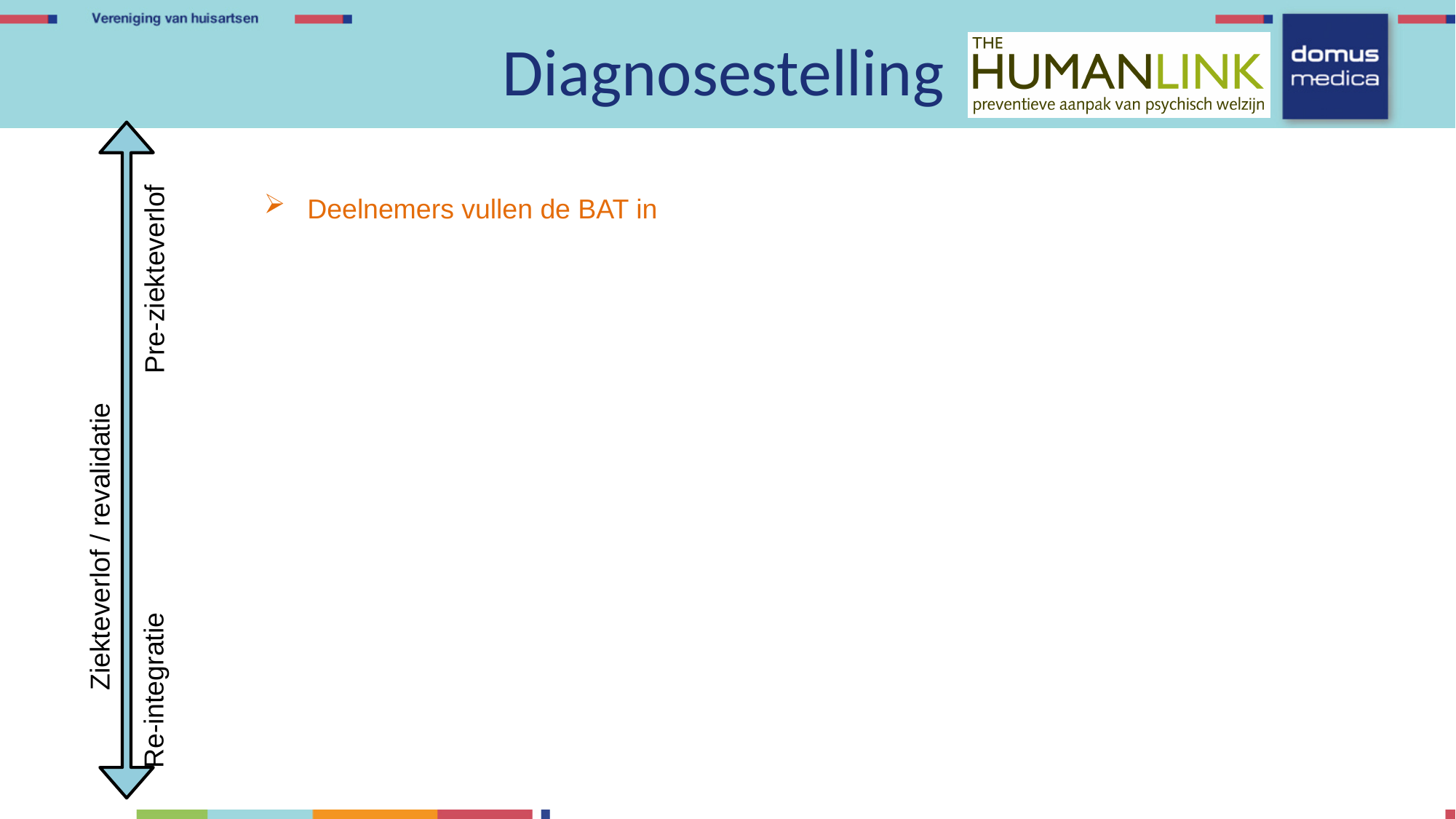

# Diagnosestelling
Deelnemers vullen de BAT in
Pre-ziekteverlof

Ziekteverlof / revalidatie
Re-integratie